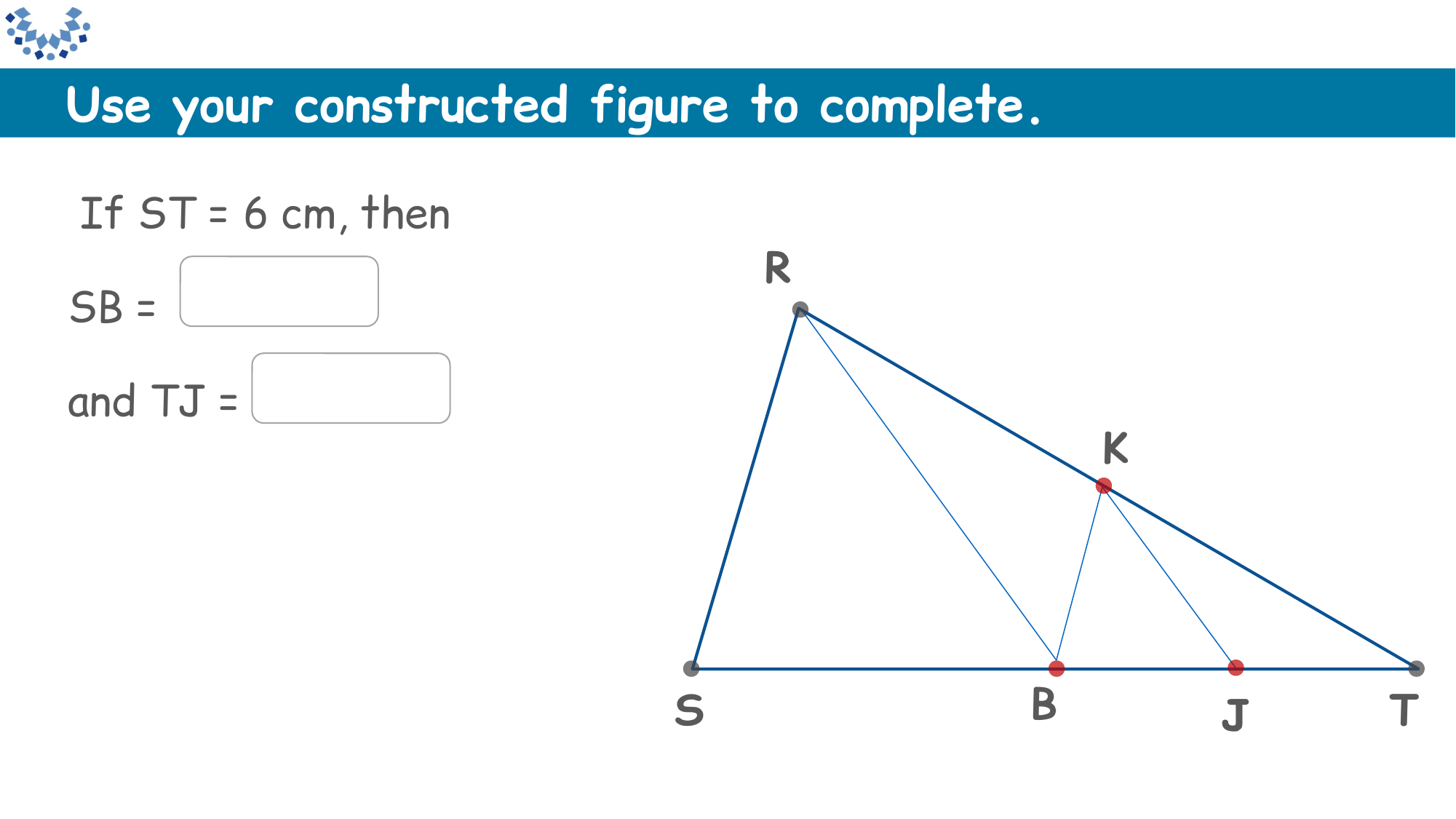

Use your constructed figure to complete.
 If ST = 6 cm, then
SB =
and TJ =
R

K

B
S
T
J